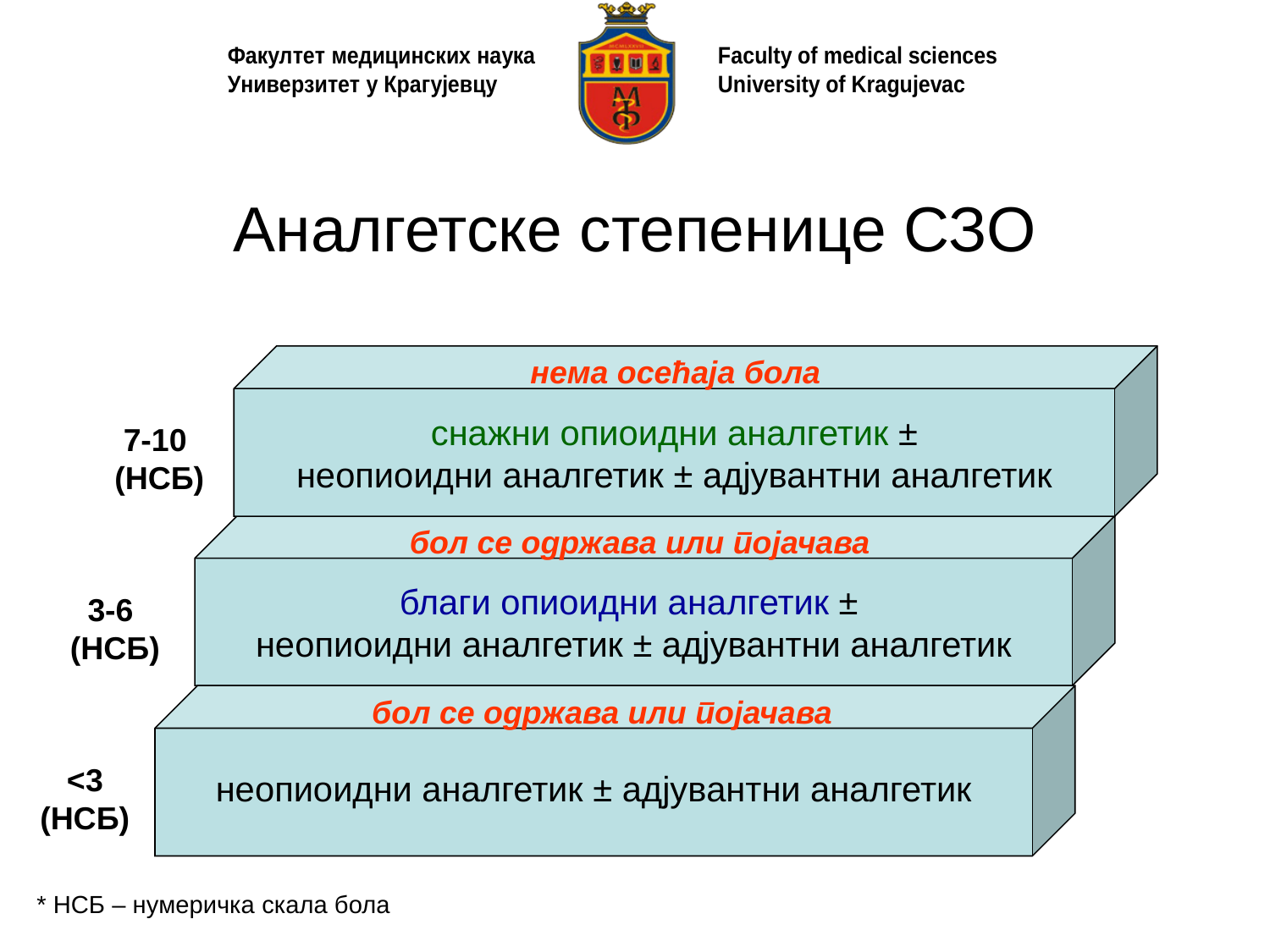

# Аналгетске степенице СЗО
снажни опиоидни аналгетик ±
неопиоидни аналгетик ± адјувантни аналгетик
нема осећаја бола
7-10
(НСБ)
благи опиоидни аналгетик ±
неопиоидни аналгетик ± адјувантни аналгетик
бол се одржава или појачава
3-6
(НСБ)
неопиоидни аналгетик ± адјувантни аналгетик
бол се одржава или појачава
<3 (НСБ)
* НСБ – нумеричка скала бола